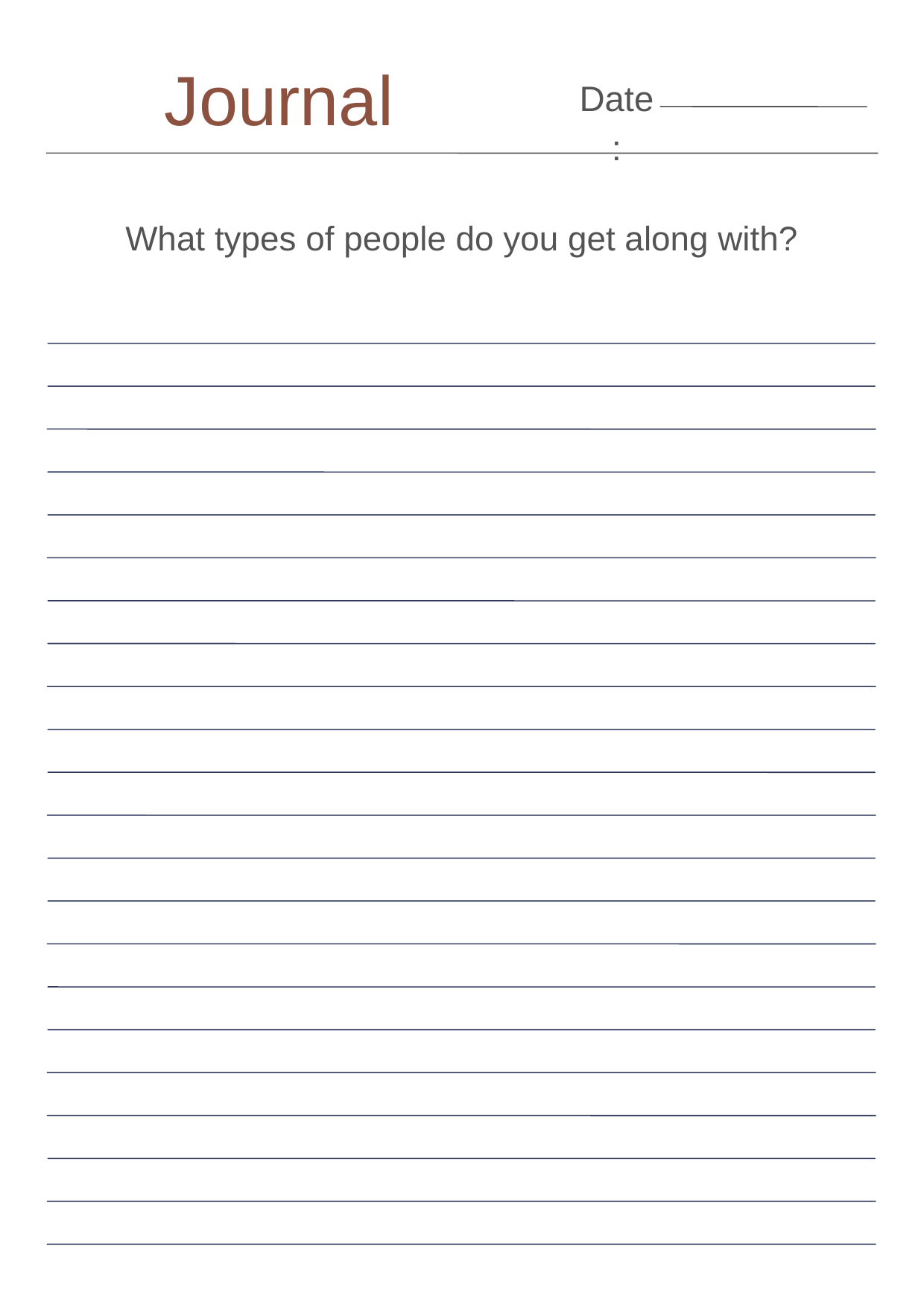

Journal
Date:

What types of people do you get along with?